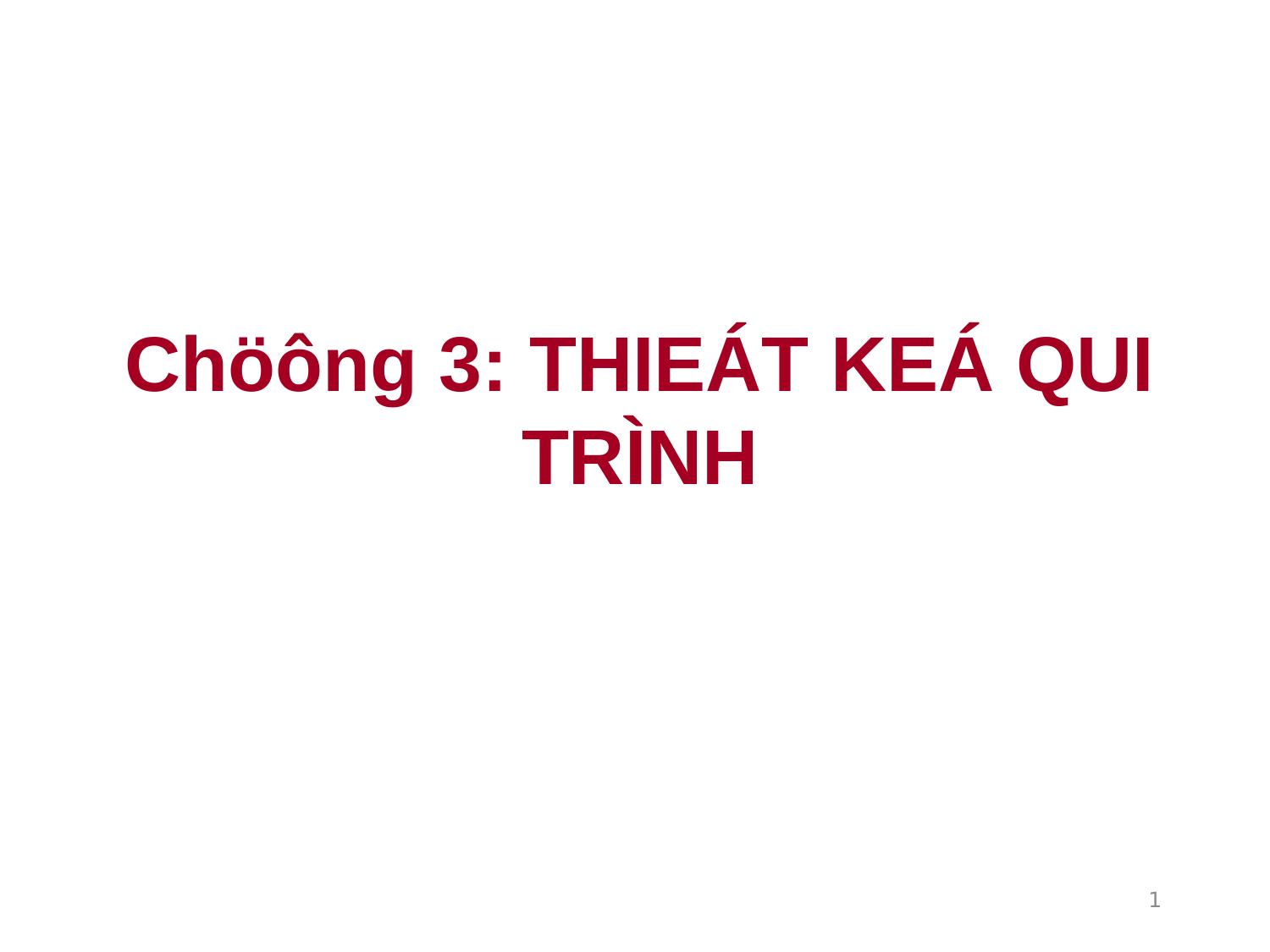

# Chöông 3: THIEÁT KEÁ QUI TRÌNH
1